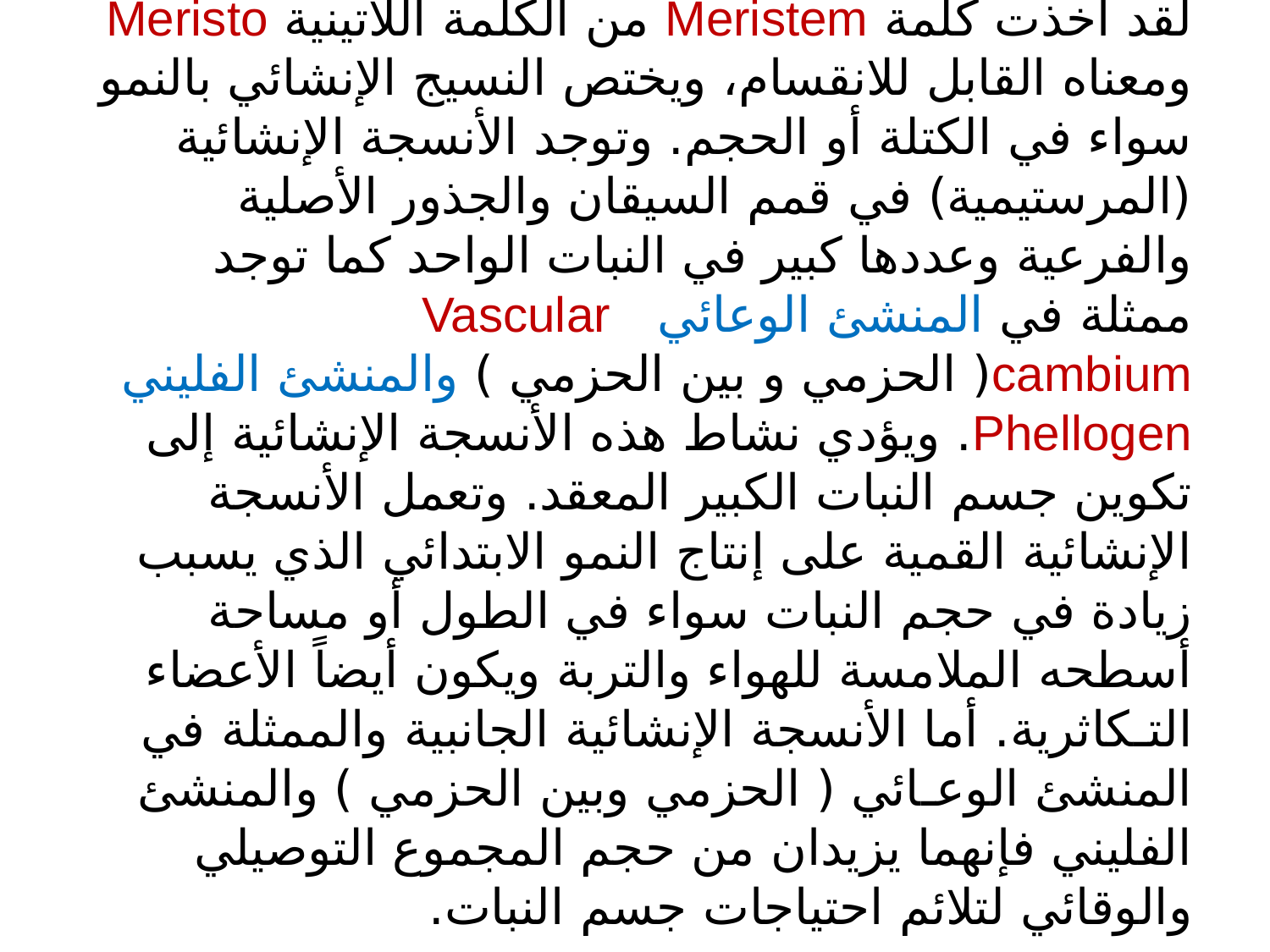

لقد أخذت كلمة Meristem من الكلمة اللاتينية Meristo ومعناه القابل للانقسام، ويختص النسيج الإنشائي بالنمو سواء في الكتلة أو الحجم. وتوجد الأنسجة الإنشائية (المرستيمية) في قمم السيقان والجذور الأصلية والفرعية وعددها كبير في النبات الواحد كما توجد ممثلة في المنشئ الوعائي   Vascular cambium( الحزمي و بين الحزمي ) والمنشئ الفليني Phellogen. ويؤدي نشاط هذه الأنسجة الإنشائية إلى تكوين جسم النبات الكبير المعقد. وتعمل الأنسجة الإنشائية القمية على إنتاج النمو الابتدائي الذي يسبب زيادة في حجم النبات سواء في الطول أو مساحة أسطحه الملامسة للهواء والتربة ويكون أيضاً الأعضاء التـكاثرية. أما الأنسجة الإنشائية الجانبية والممثلة في المنشئ الوعـائي ( الحزمي وبين الحزمي ) والمنشئ الفليني فإنهما يزيدان من حجم المجموع التوصيلي والوقائي لتلائم احتياجات جسم النبات.